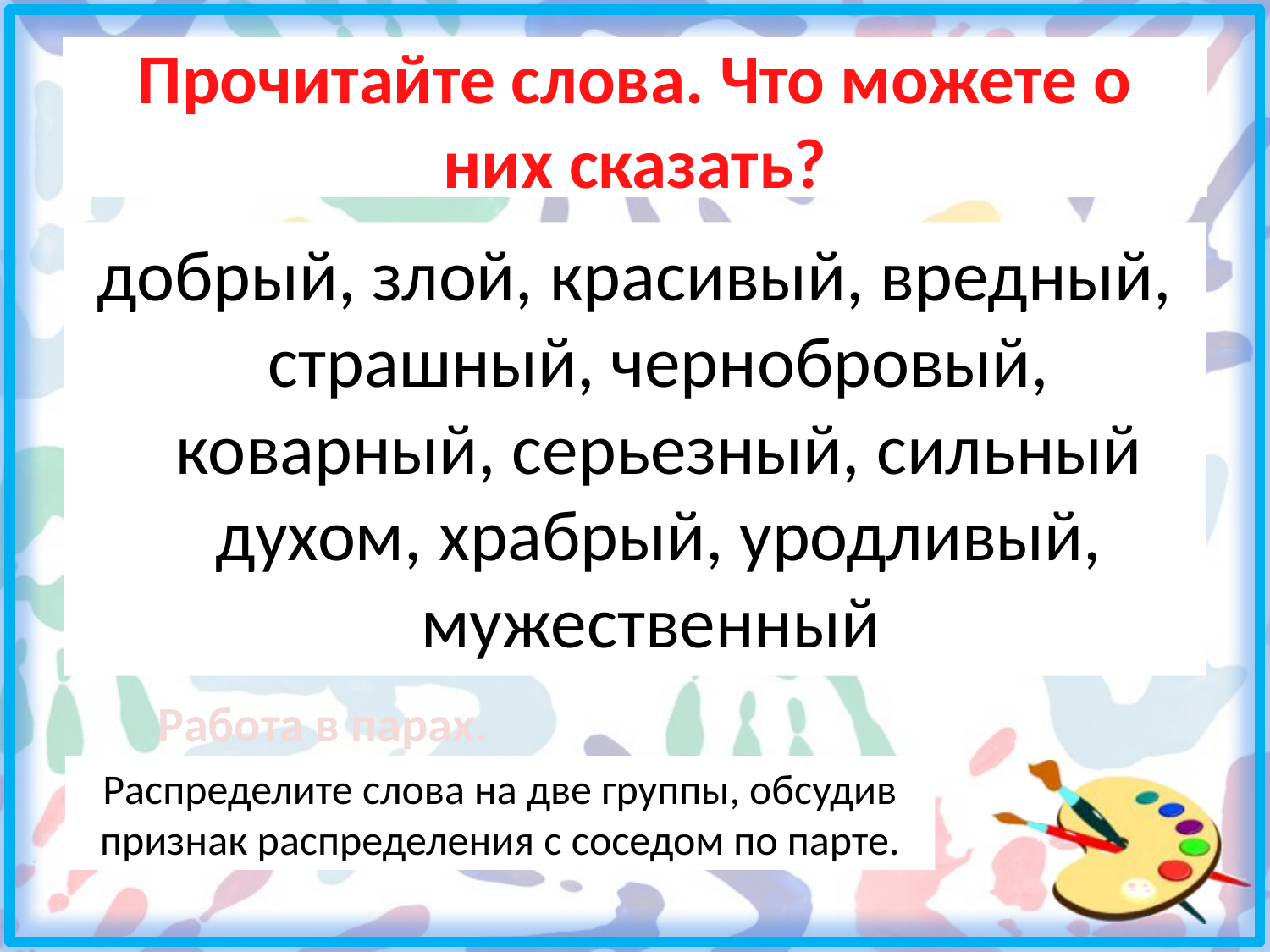

# Прочитайте слова. Что можете о них сказать?
добрый, злой, красивый, вредный, страшный, чернобровый, коварный, серьезный, сильный духом, храбрый, уродливый, мужественный
Работа в парах.
Распределите слова на две группы, обсудив признак распределения с соседом по парте.